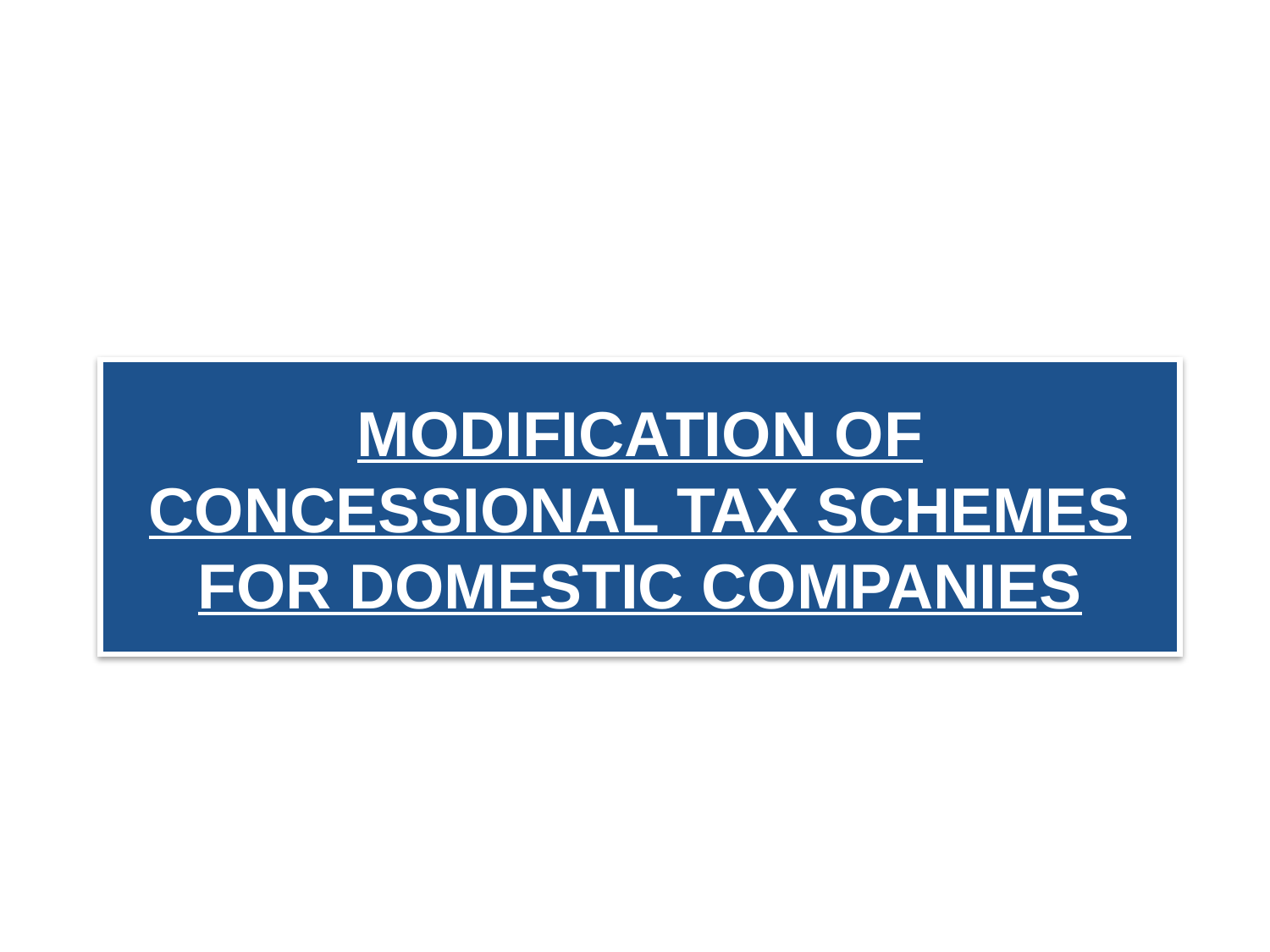

MODIFICATION OF CONCESSIONAL TAX SCHEMES FOR DOMESTIC COMPANIES
38